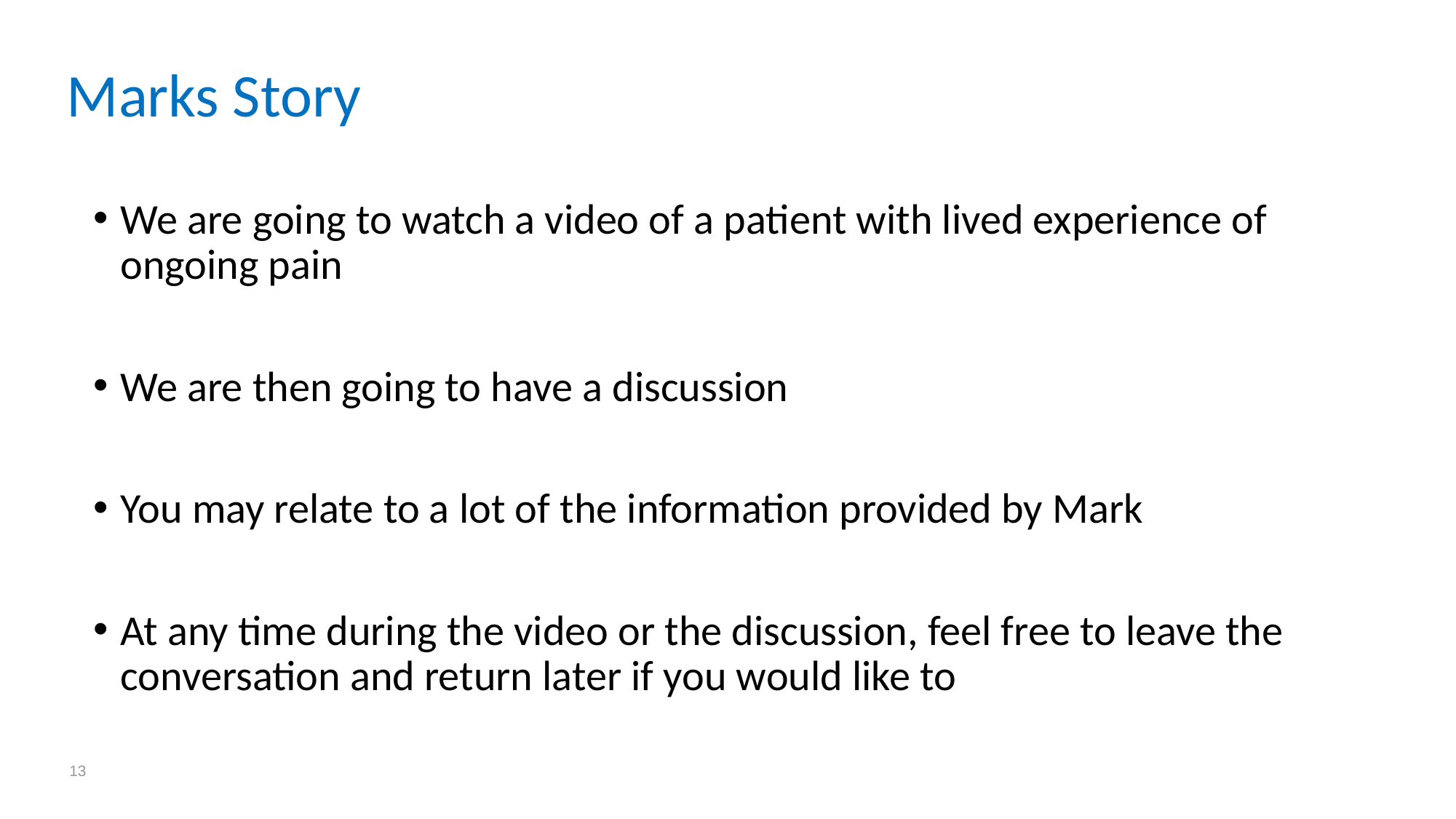

# Marks Story
We are going to watch a video of a patient with lived experience of ongoing pain

We are then going to have a discussion

You may relate to a lot of the information provided by Mark

At any time during the video or the discussion, feel free to leave the conversation and return later if you would like to

13